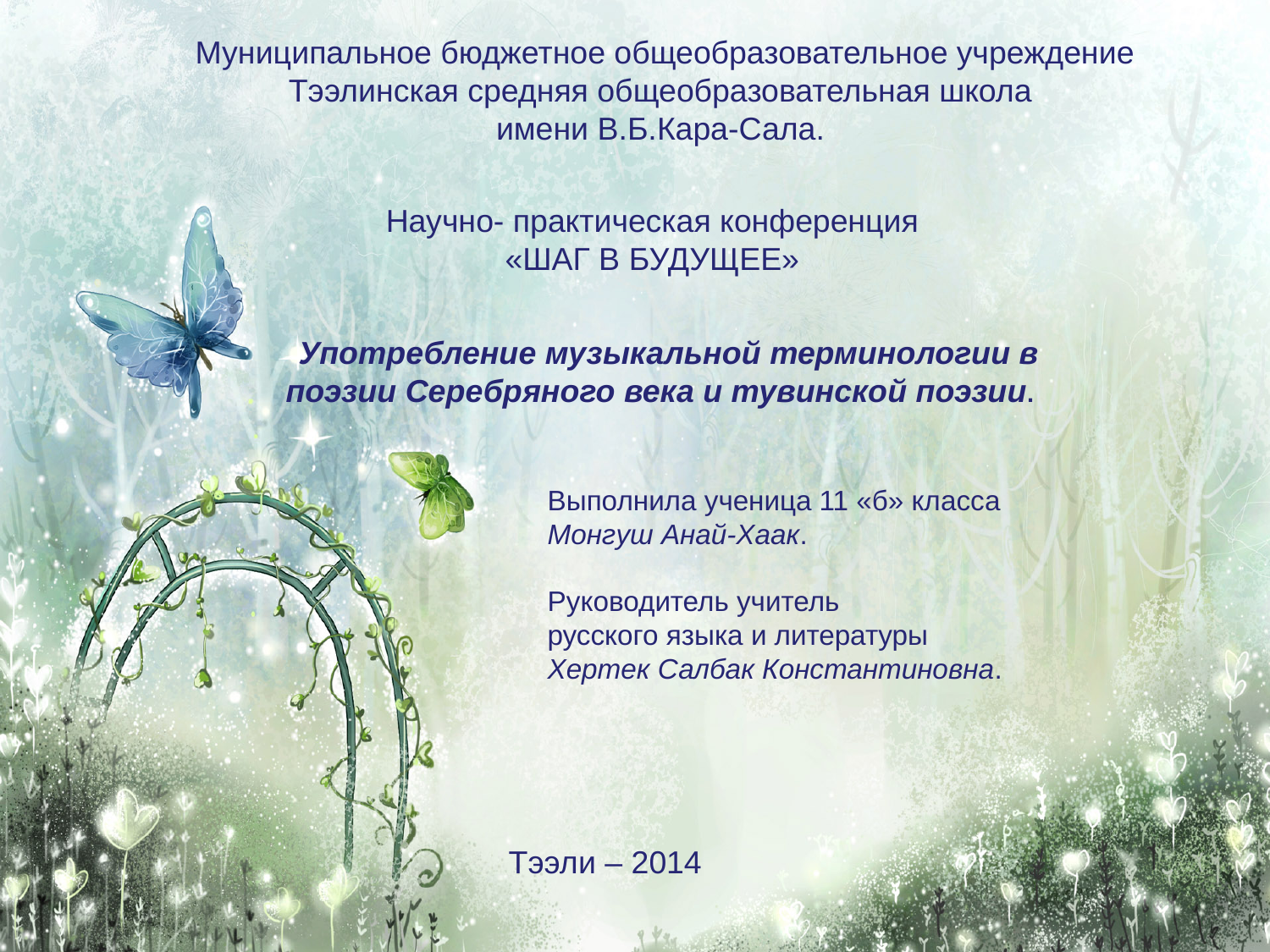

Муниципальное бюджетное общеобразовательное учреждение
Тээлинская средняя общеобразовательная школа
имени В.Б.Кара-Сала.

Научно- практическая конференция
«ШАГ В БУДУЩЕЕ»
  Употребление музыкальной терминологии в поэзии Серебряного века и тувинской поэзии.
Выполнила ученица 11 «б» класса 
Монгуш Анай-Хаак.
Руководитель учитель
русского языка и литературы 
Хертек Салбак Константиновна.
Тээли – 2014